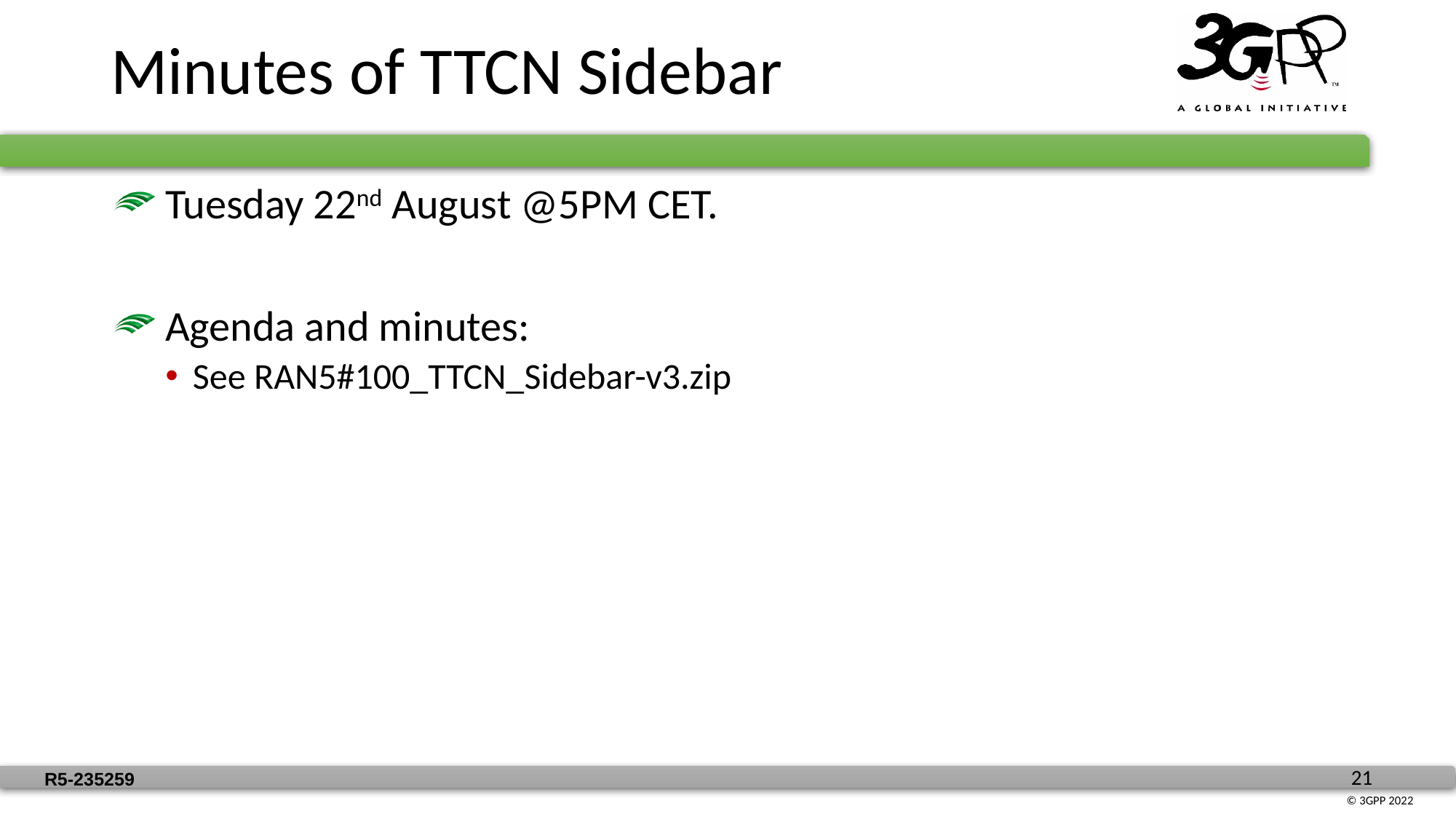

# Minutes of TTCN Sidebar
 Tuesday 22nd August @5PM CET.

 Agenda and minutes:
See RAN5#100_TTCN_Sidebar-v3.zip